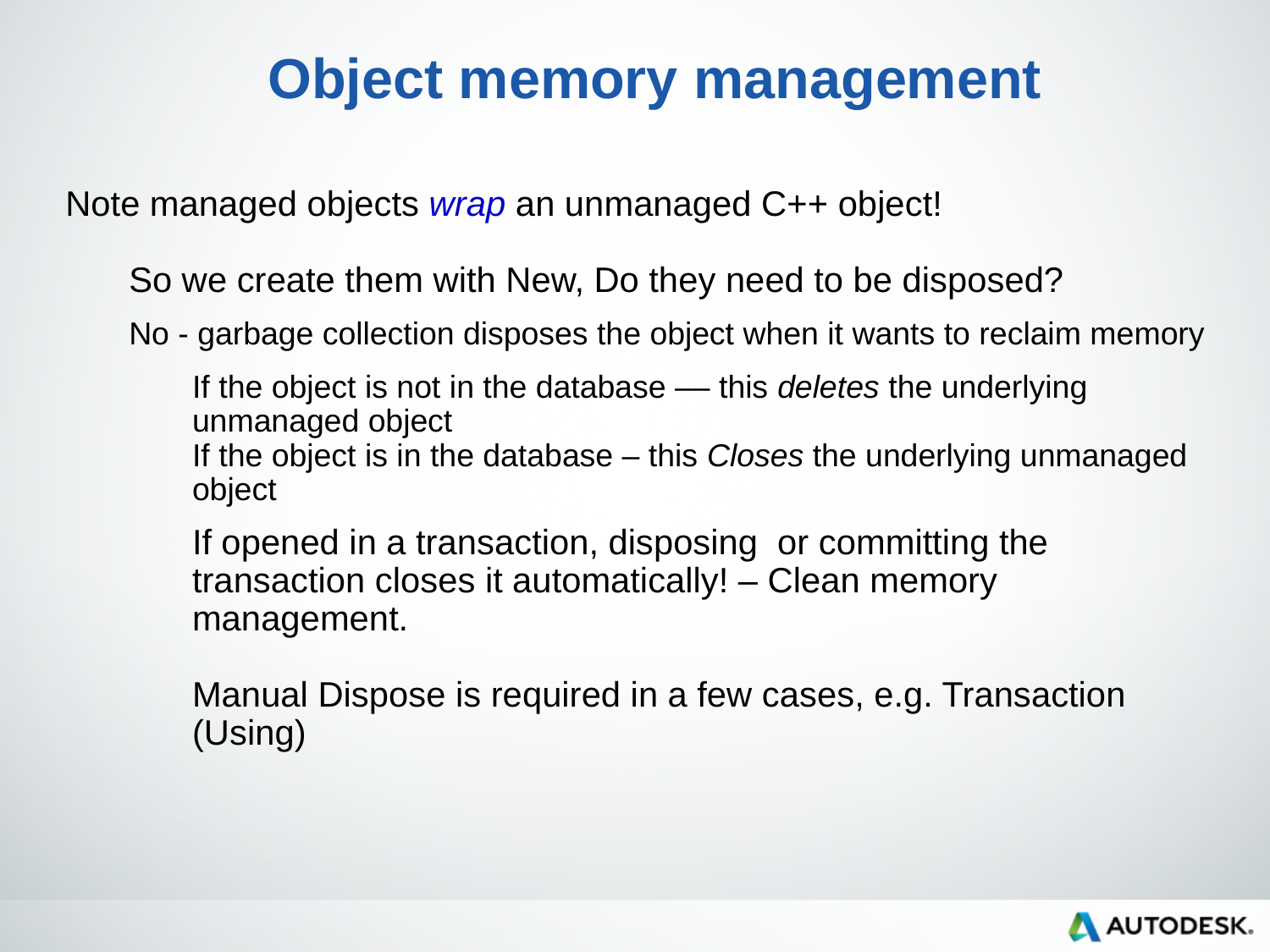

Object memory management
Note managed objects wrap an unmanaged C++ object!

So we create them with New, Do they need to be disposed?

No - garbage collection disposes the object when it wants to reclaim memory

If the object is not in the database –– this deletes the underlying unmanaged object
If the object is in the database – this Closes the underlying unmanaged object

If opened in a transaction, disposing  or committing the transaction closes it automatically! – Clean memory management.

Manual Dispose is required in a few cases, e.g. Transaction (Using)